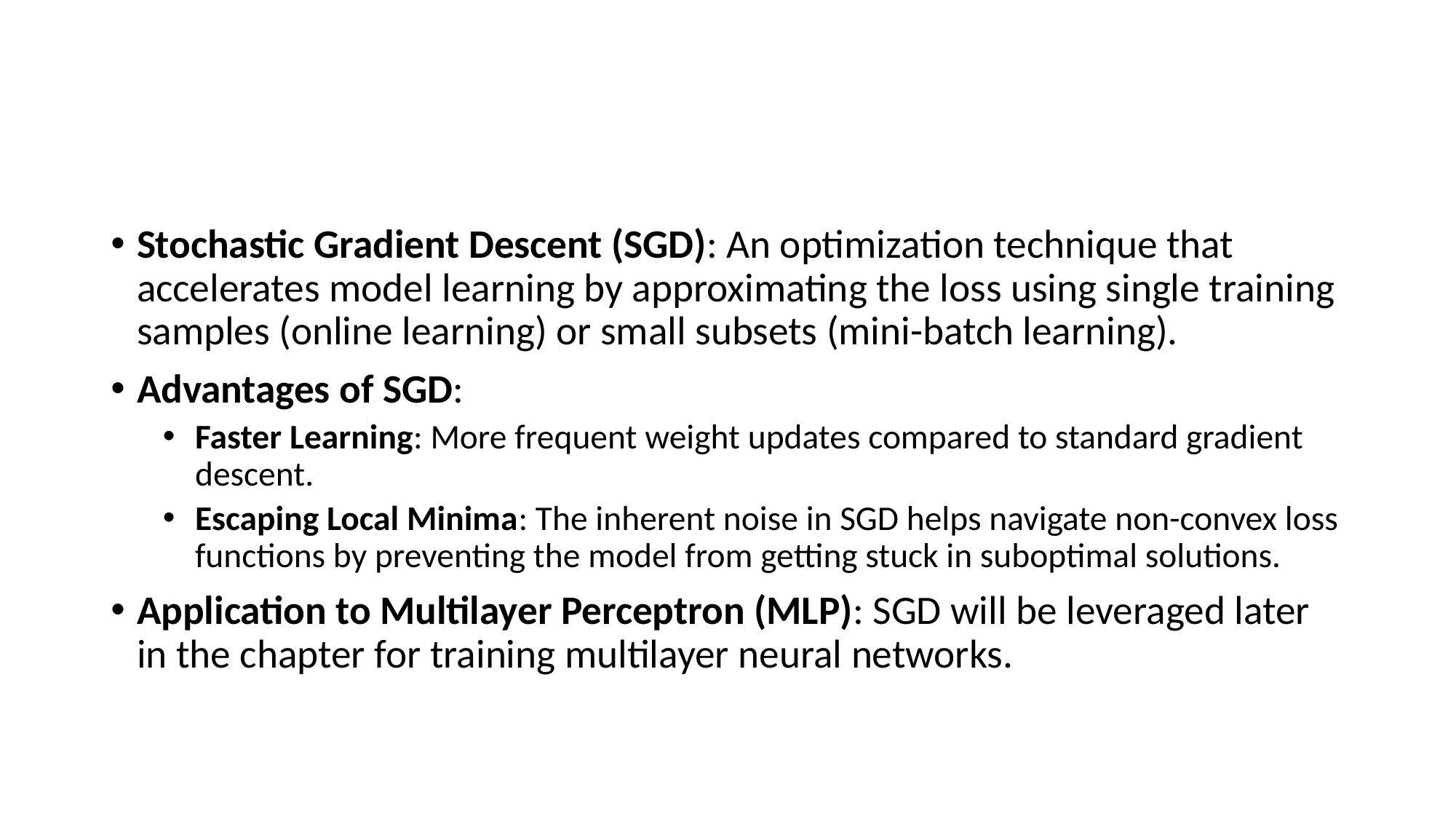

#
Stochastic Gradient Descent (SGD): An optimization technique that accelerates model learning by approximating the loss using single training samples (online learning) or small subsets (mini-batch learning).
Advantages of SGD:
Faster Learning: More frequent weight updates compared to standard gradient descent.
Escaping Local Minima: The inherent noise in SGD helps navigate non-convex loss functions by preventing the model from getting stuck in suboptimal solutions.
Application to Multilayer Perceptron (MLP): SGD will be leveraged later in the chapter for training multilayer neural networks.